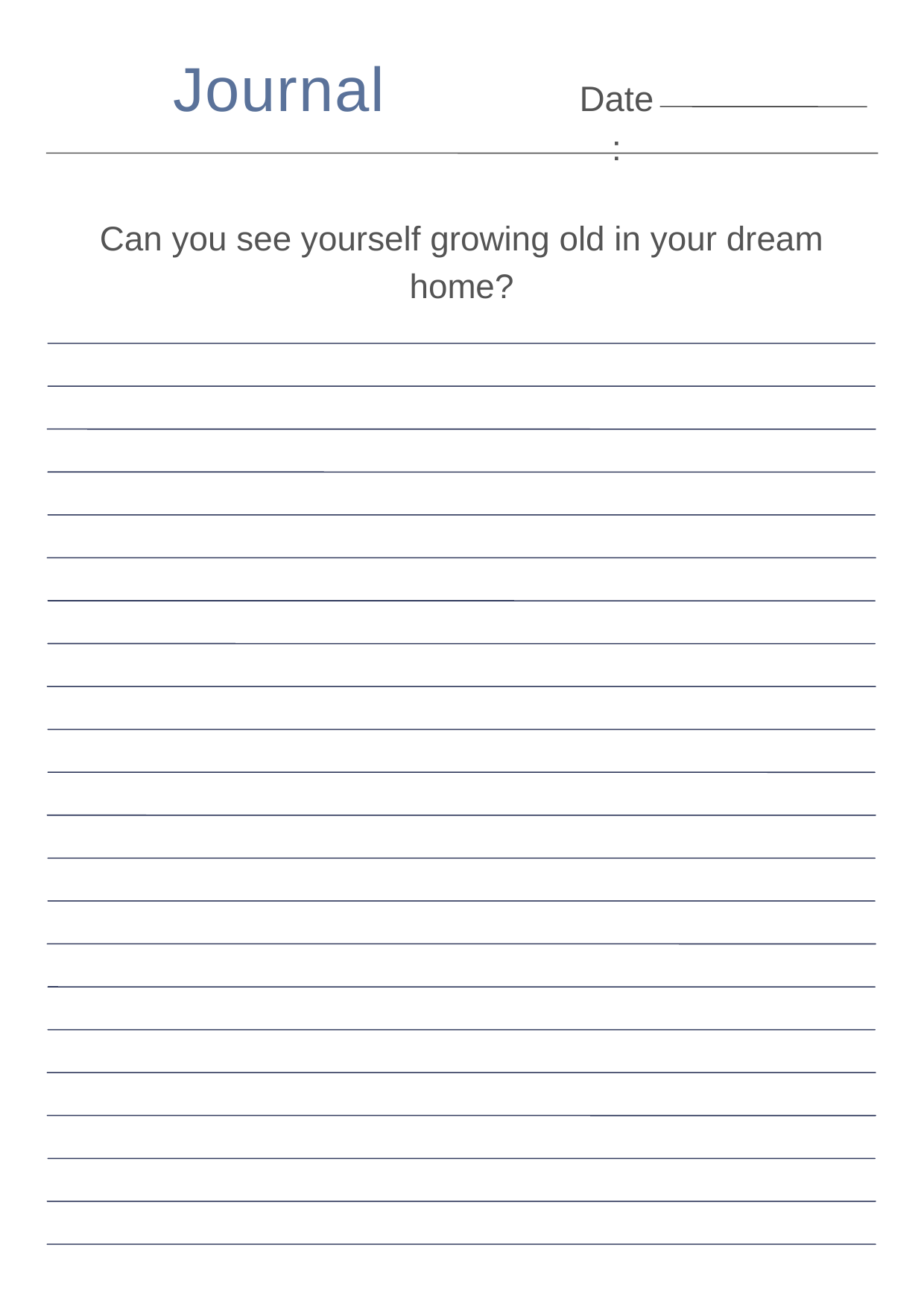

Journal
Date:

Can you see yourself growing old in your dream home?